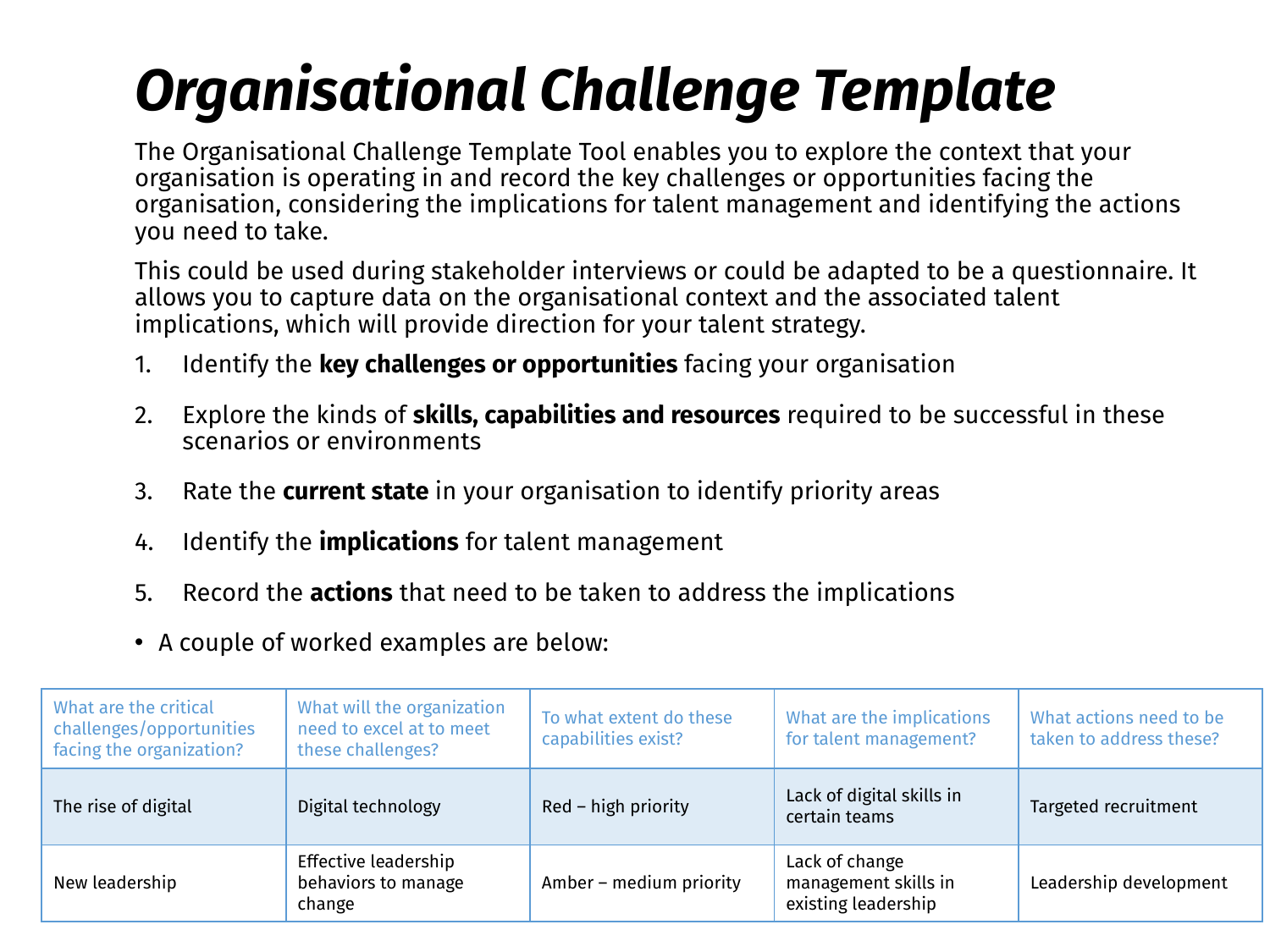

Organisational Challenge Template
The Organisational Challenge Template Tool enables you to explore the context that your organisation is operating in and record the key challenges or opportunities facing the organisation, considering the implications for talent management and identifying the actions you need to take.
This could be used during stakeholder interviews or could be adapted to be a questionnaire. It allows you to capture data on the organisational context and the associated talent implications, which will provide direction for your talent strategy.
Identify the key challenges or opportunities facing your organisation
Explore the kinds of skills, capabilities and resources required to be successful in these scenarios or environments
Rate the current state in your organisation to identify priority areas
Identify the implications for talent management
Record the actions that need to be taken to address the implications
A couple of worked examples are below:

| What are the critical challenges/opportunities facing the organization? | What will the organization need to excel at to meet these challenges? | To what extent do these capabilities exist? | What are the implications for talent management? | What actions need to be taken to address these? |
| --- | --- | --- | --- | --- |
| The rise of digital | Digital technology | Red – high priority | Lack of digital skills in certain teams | Targeted recruitment |
| New leadership | Effective leadership behaviors to manage change | Amber – medium priority | Lack of change management skills in existing leadership | Leadership development |